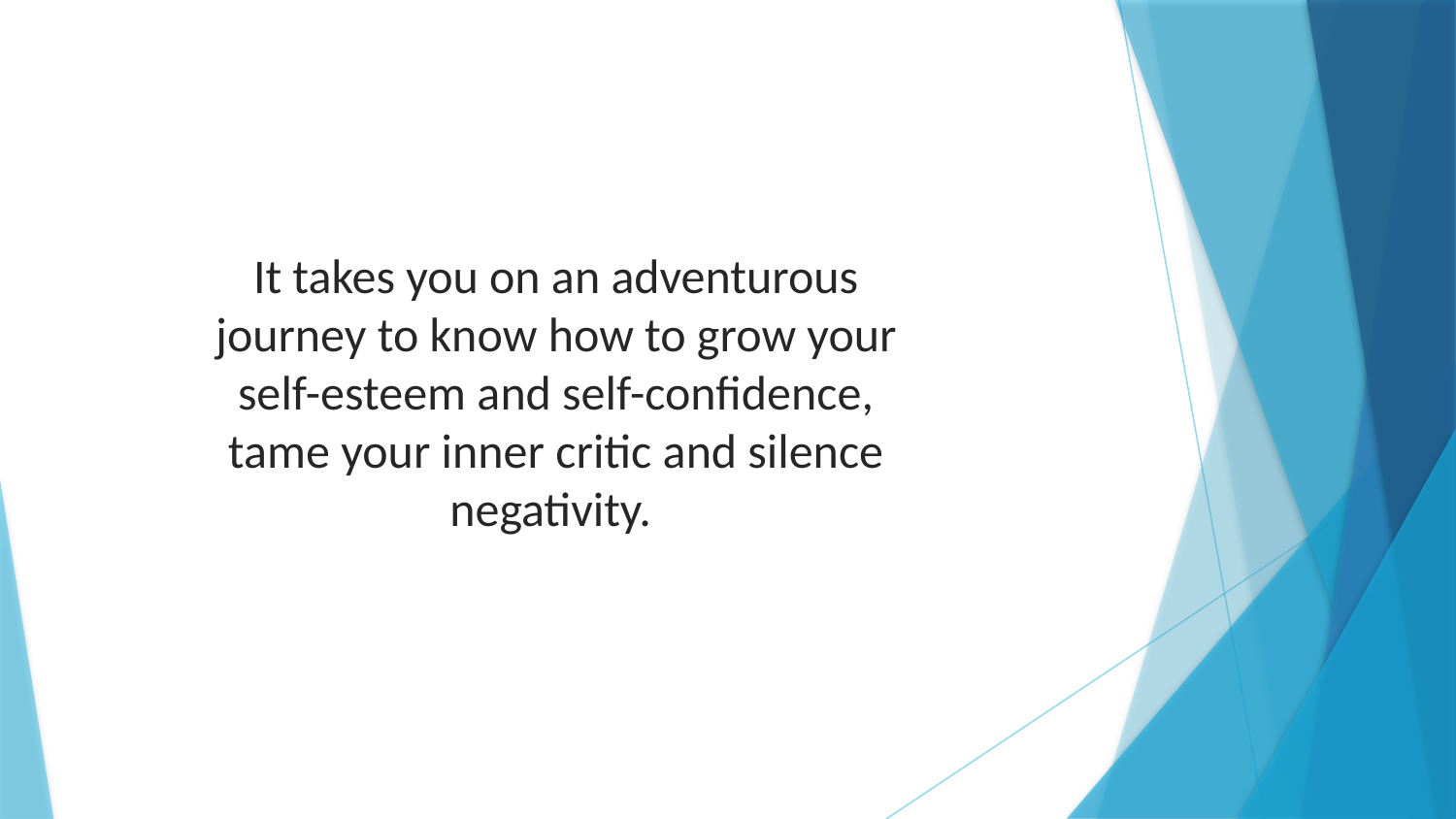

It takes you on an adventurous journey to know how to grow your self-esteem and self-confidence, tame your inner critic and silence negativity.